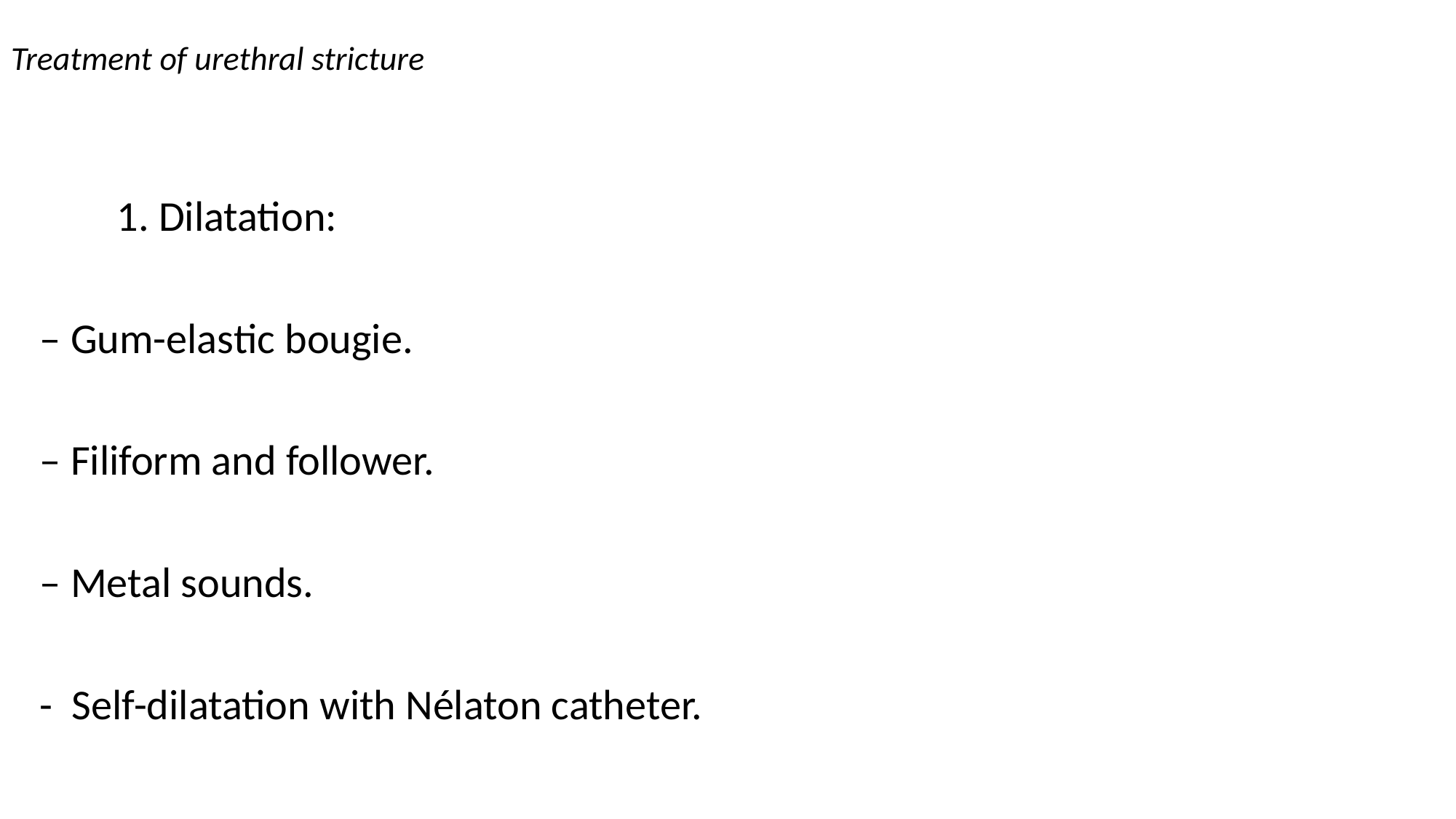

# Treatment of urethral stricture

           1. Dilatation:

   – Gum-elastic bougie.

   – Filiform and follower.

   – Metal sounds.

   -  Self-dilatation with Nélaton catheter.